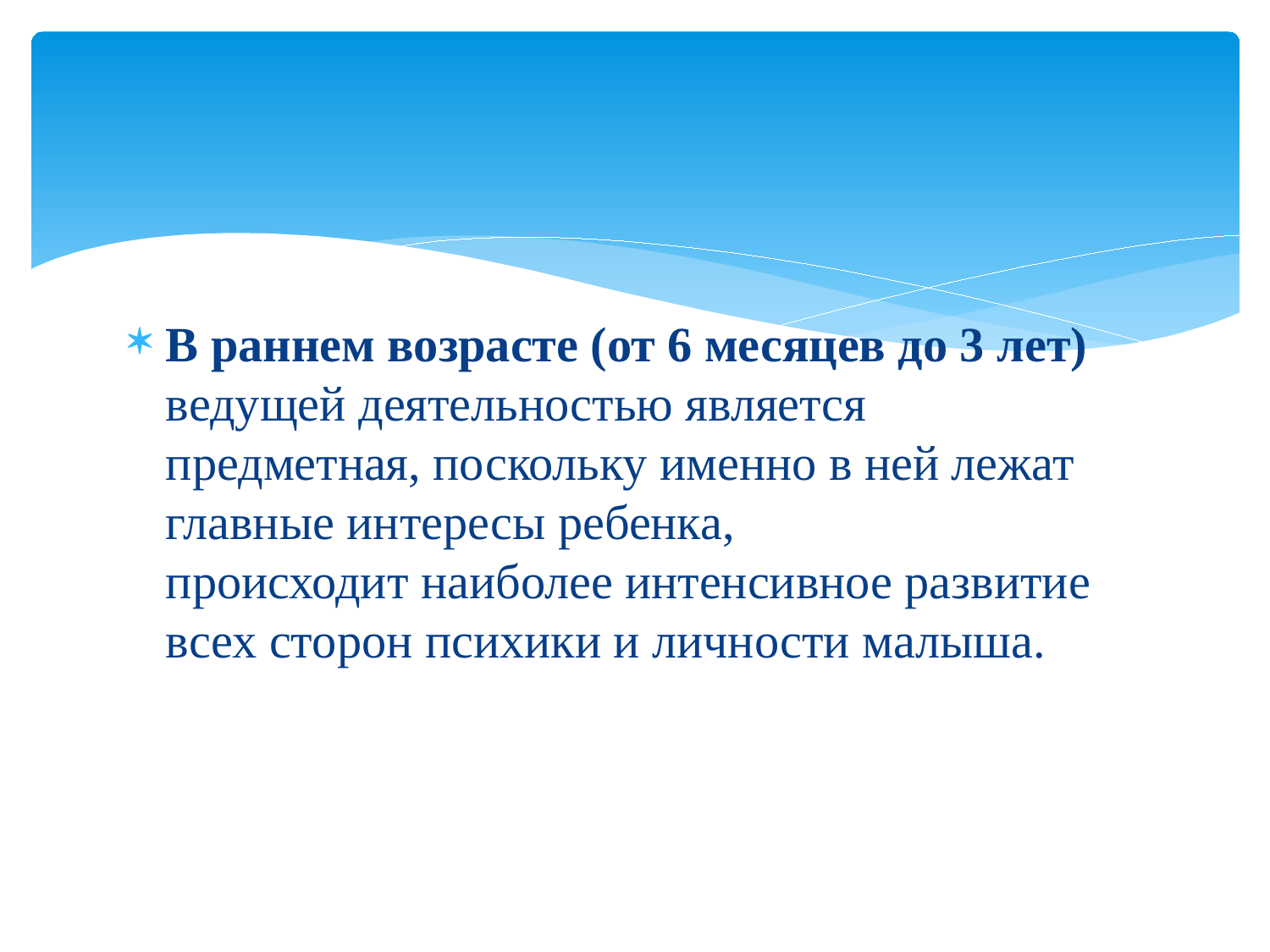

В раннем возрасте (от 6 месяцев до 3 лет) ведущей деятельностью является предметная, поскольку именно в ней лежат главные интересы ребенка,
происходит наиболее интенсивное развитие всех сторон психики и личности малыша.